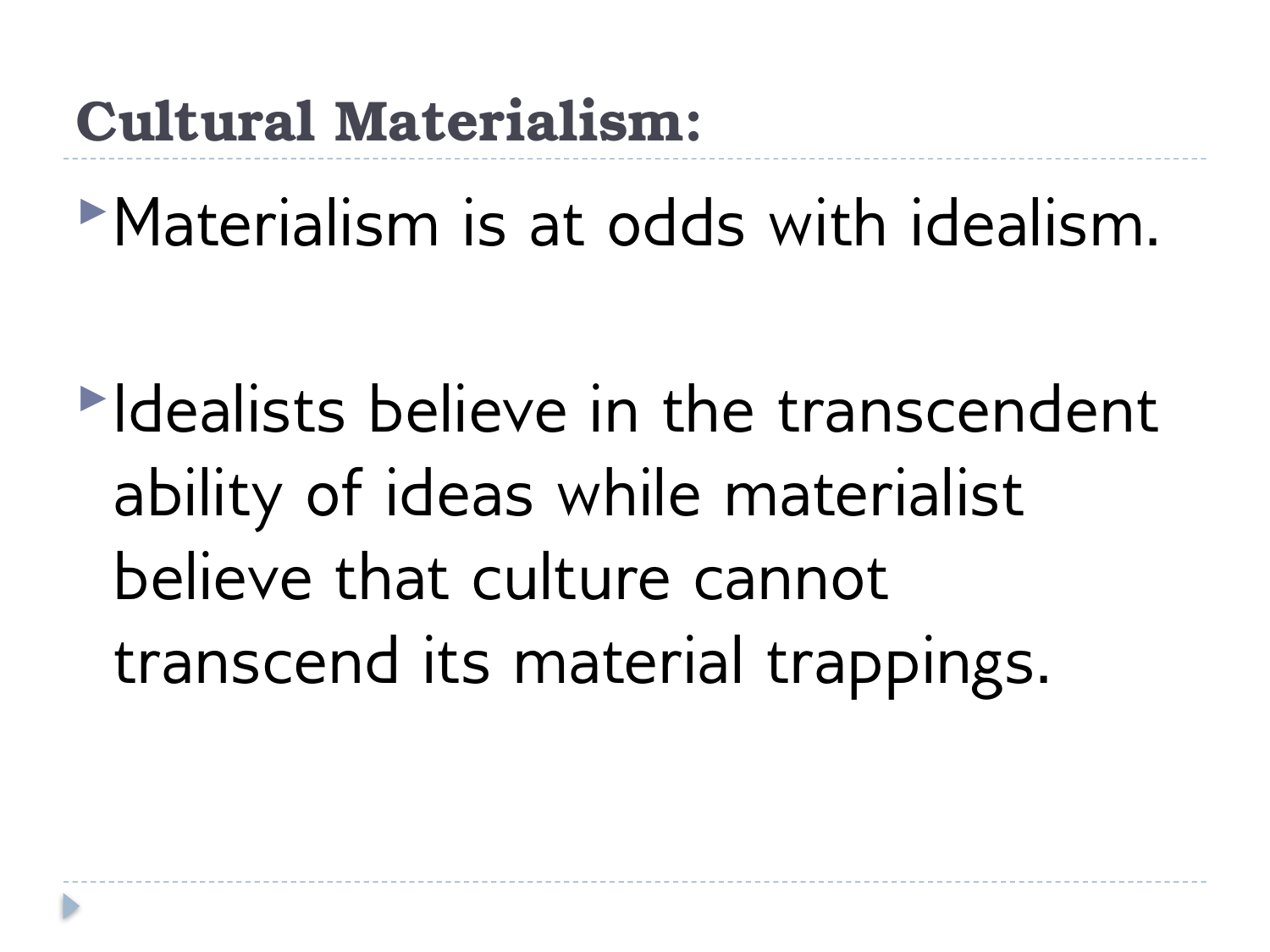

# Cultural Materialism:
Materialism is at odds with idealism.

Idealists believe in the transcendent ability of ideas while materialist believe that culture cannot transcend its material trappings.